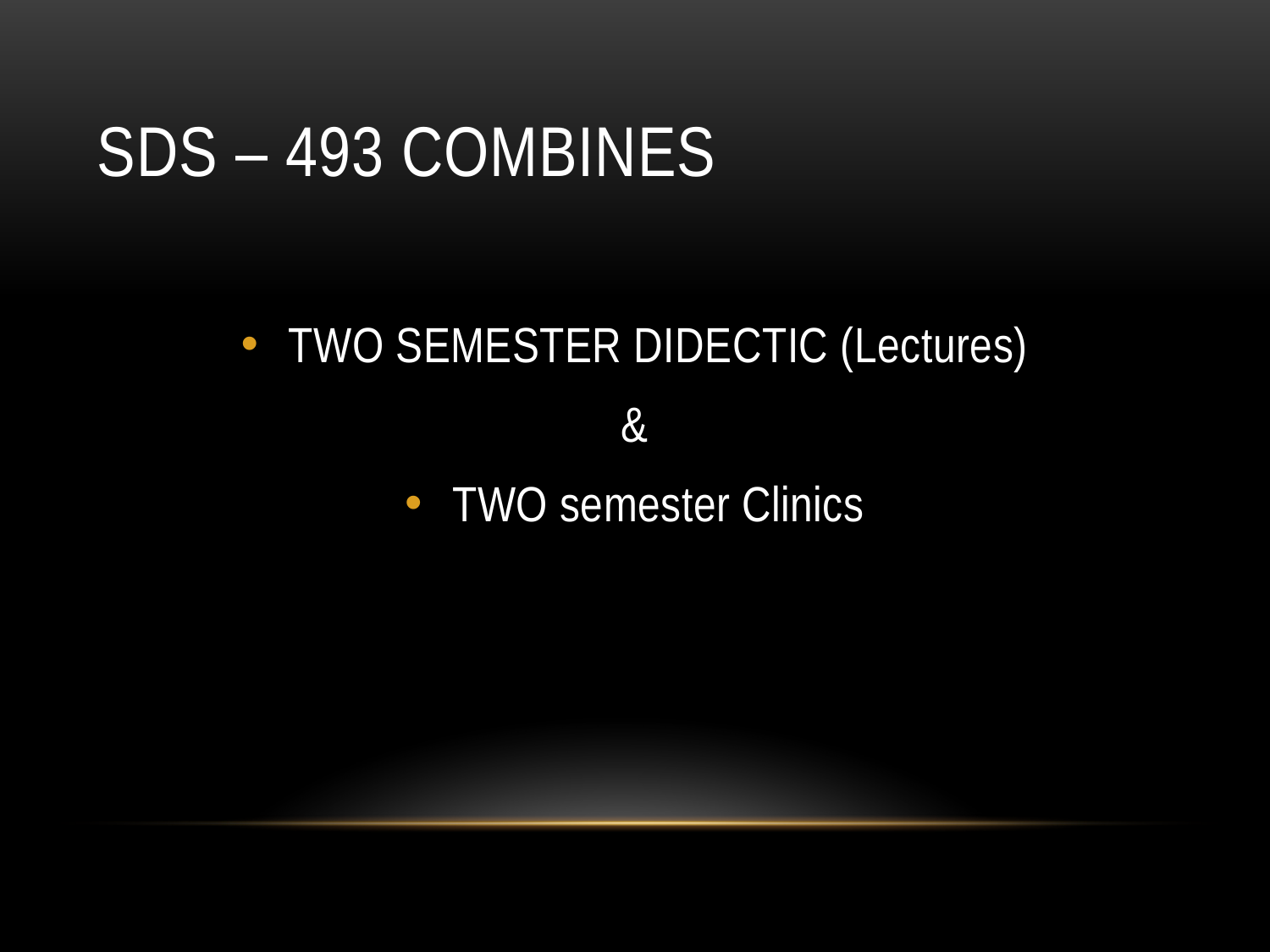

# SDS – 493 combines
TWO SEMESTER DIDECTIC (Lectures)
&
TWO semester Clinics